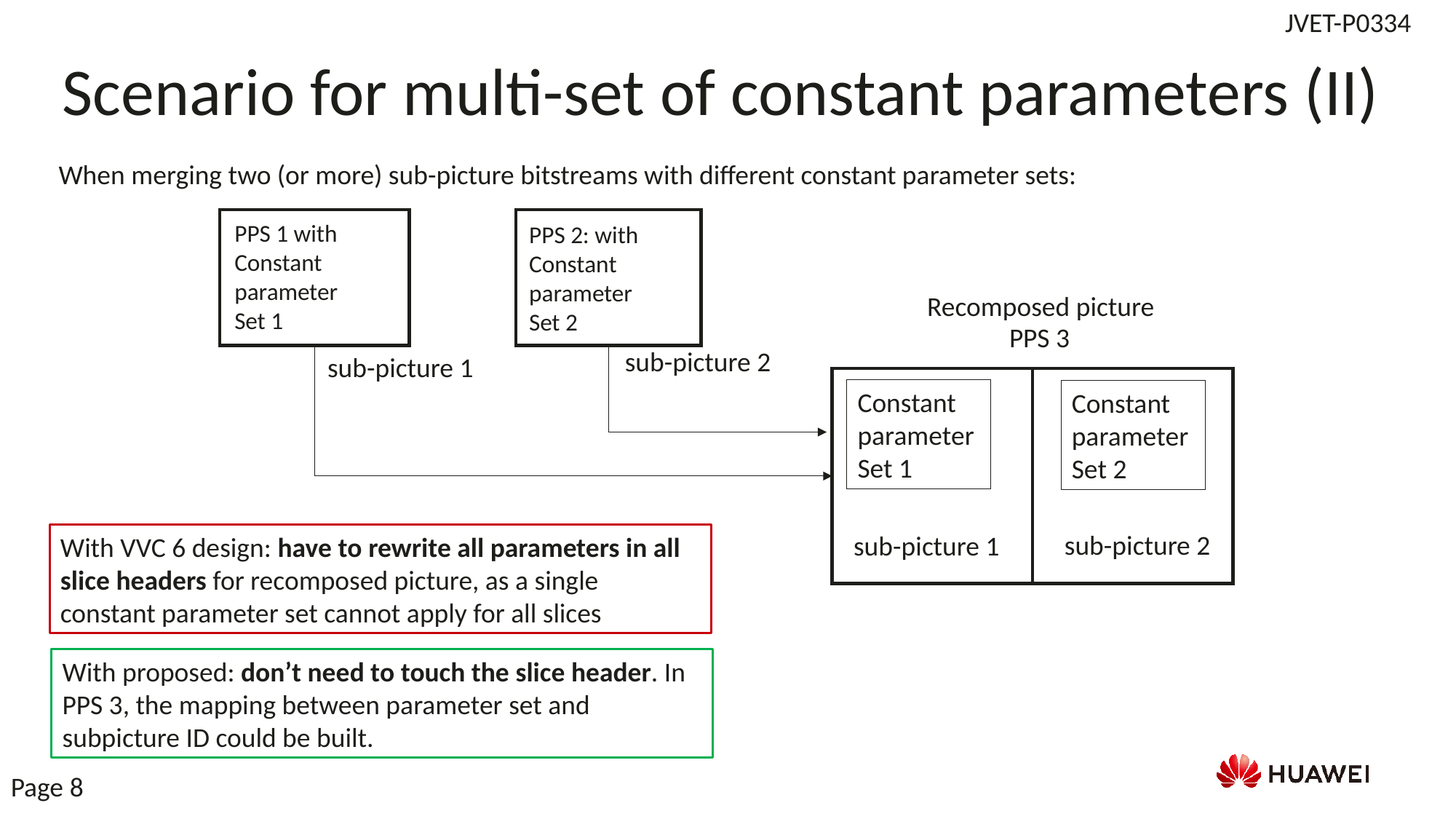

Scenario for multi-set of constant parameters (II)
When merging two (or more) sub-picture bitstreams with different constant parameter sets:

PPS 1 with
Constant
parameter
Set 1
PPS 2: with
Constant
parameter
Set 2
Recomposed picture
PPS 3
sub-picture 2
sub-picture 1

Constant
parameter
Set 1
Constant
parameter
Set 2
sub-picture 2
sub-picture 1
With VVC 6 design: have to rewrite all parameters in all slice headers for recomposed picture, as a single constant parameter set cannot apply for all slices
With proposed: don’t need to touch the slice header. In PPS 3, the mapping between parameter set and subpicture ID could be built.

Page 8